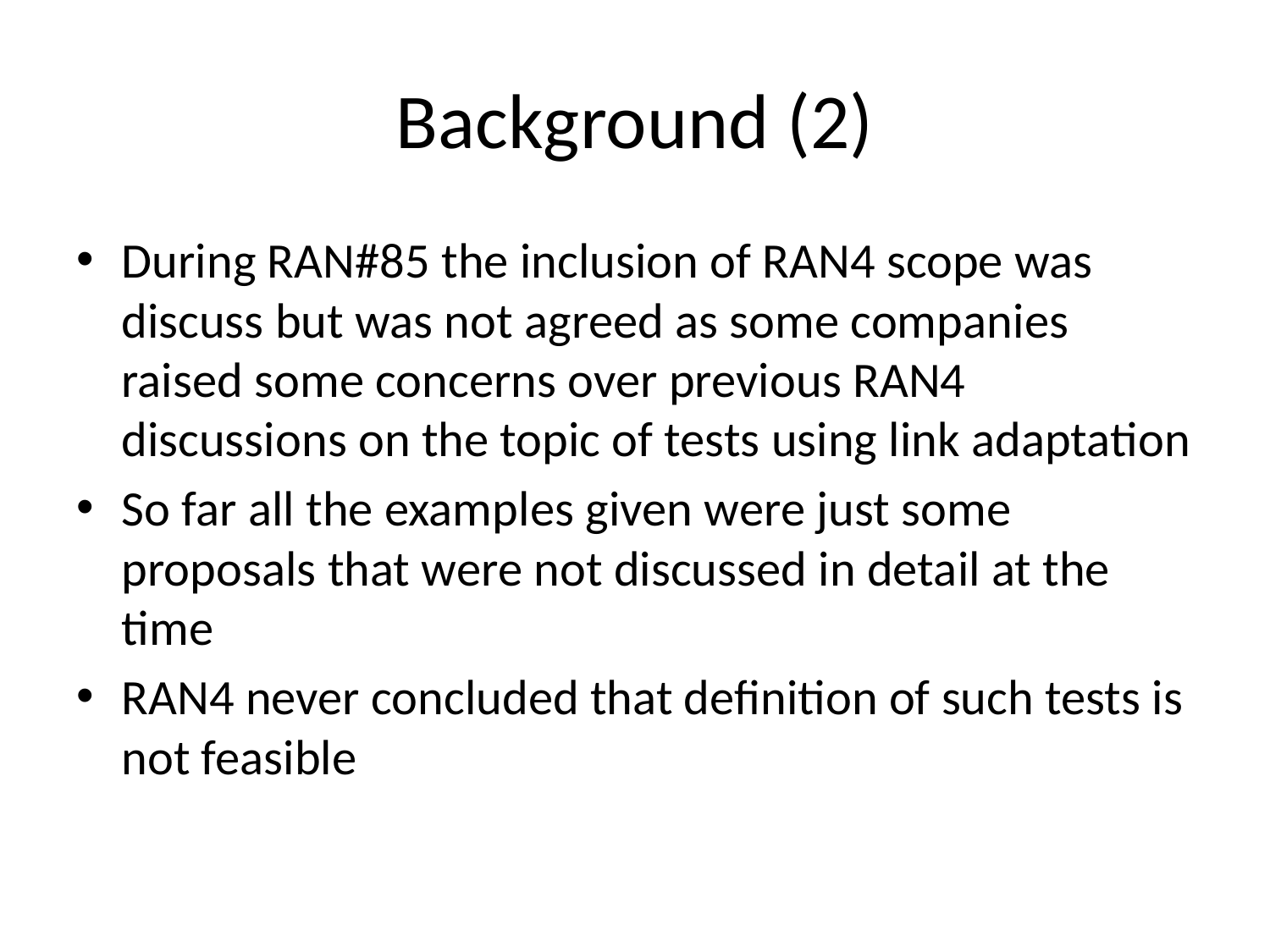

# Background (2)
During RAN#85 the inclusion of RAN4 scope was discuss but was not agreed as some companies raised some concerns over previous RAN4 discussions on the topic of tests using link adaptation
So far all the examples given were just some proposals that were not discussed in detail at the time
RAN4 never concluded that definition of such tests is not feasible